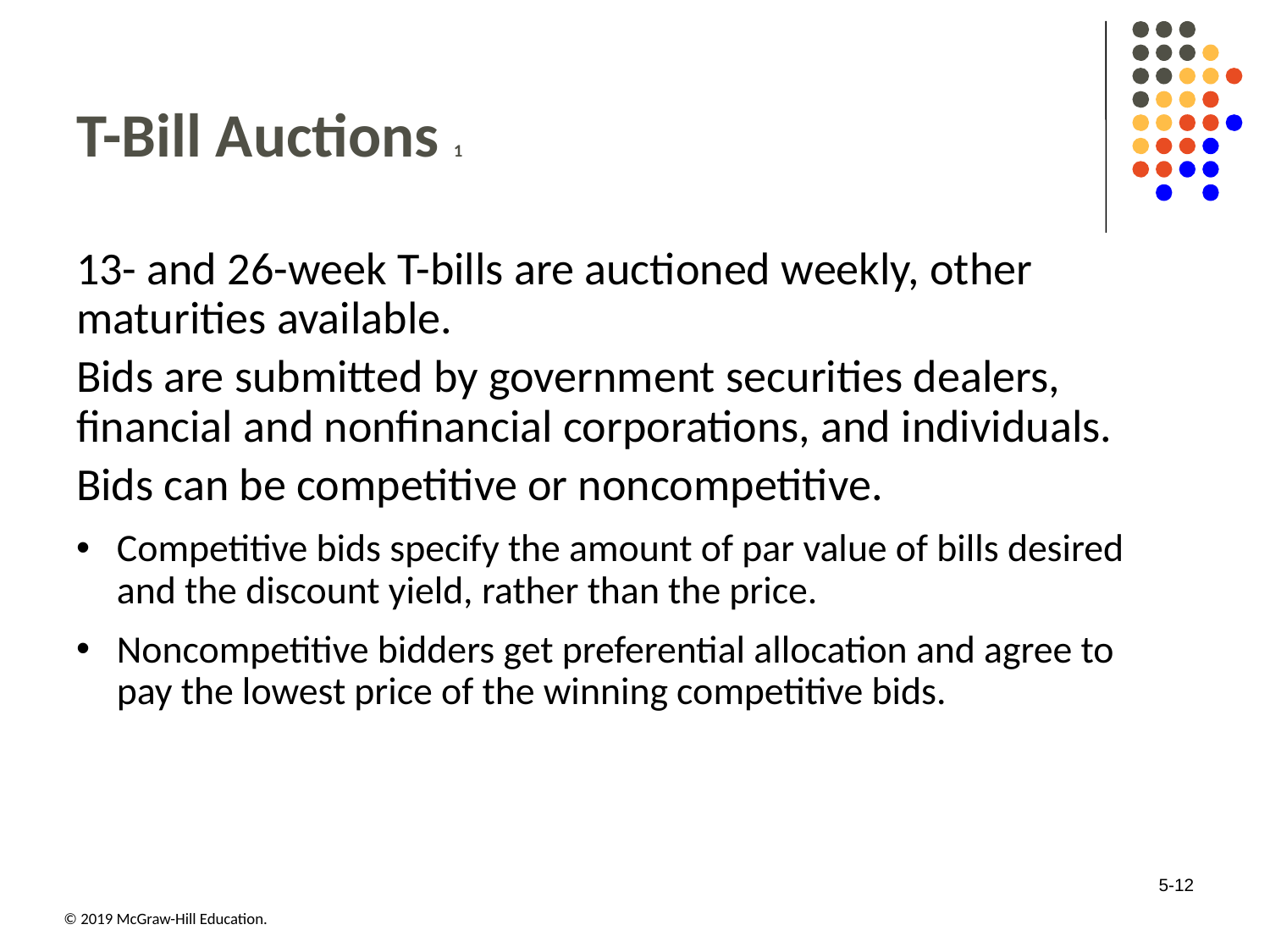

# T-Bill Auctions 1
13- and 26-week T-bills are auctioned weekly, other maturities available.
Bids are submitted by government securities dealers, financial and nonfinancial corporations, and individuals.
Bids can be competitive or noncompetitive.
Competitive bids specify the amount of par value of bills desired and the discount yield, rather than the price.
Noncompetitive bidders get preferential allocation and agree to pay the lowest price of the winning competitive bids.
5-12